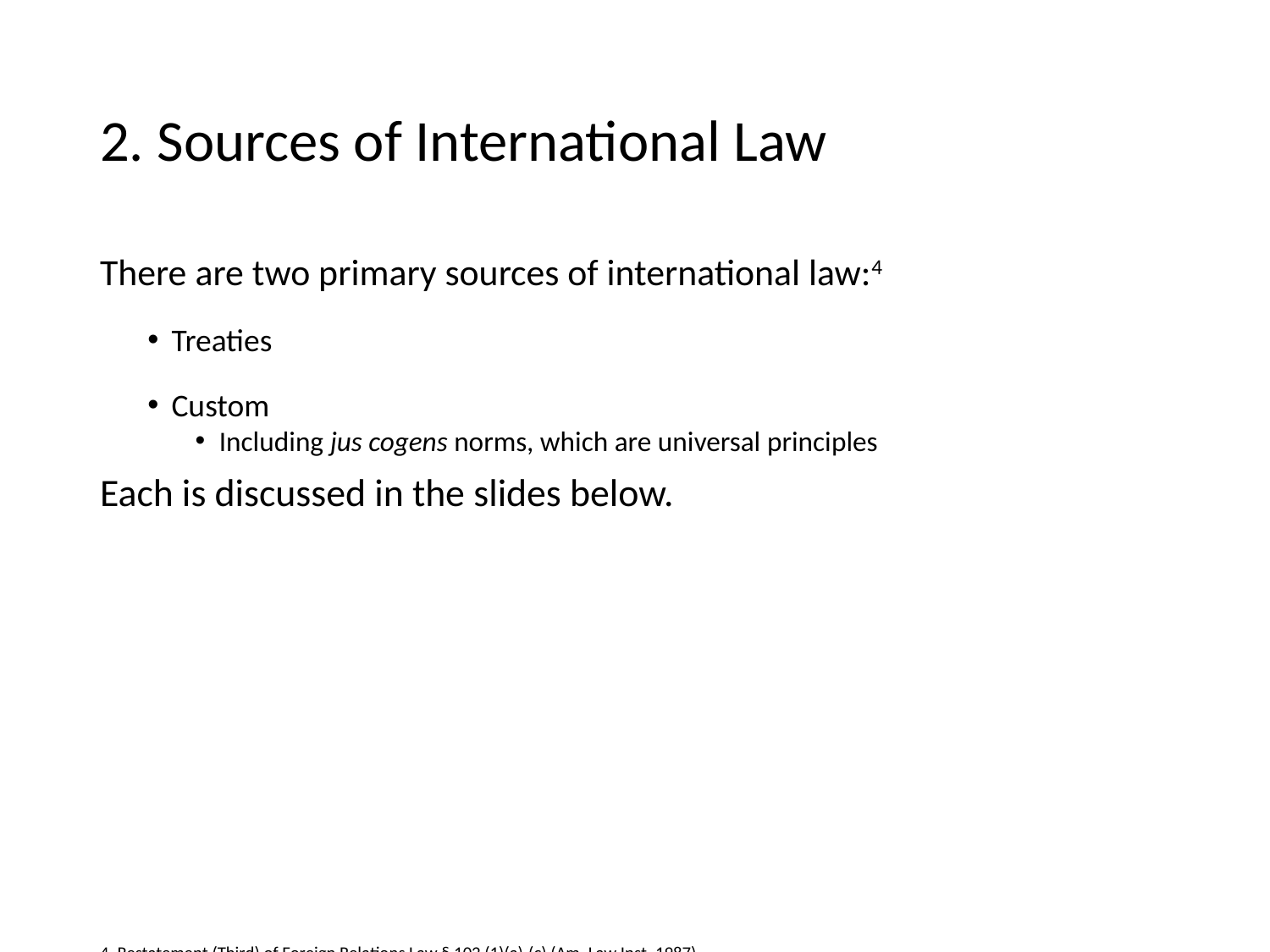

# 2. Sources of International Law
There are two primary sources of international law:4

Treaties

Custom
Including jus cogens norms, which are universal principles
Each is discussed in the slides below.

4. Restatement (Third) of Foreign Relations Law § 102 (1)(a)-(c) (Am. Law Inst. 1987).